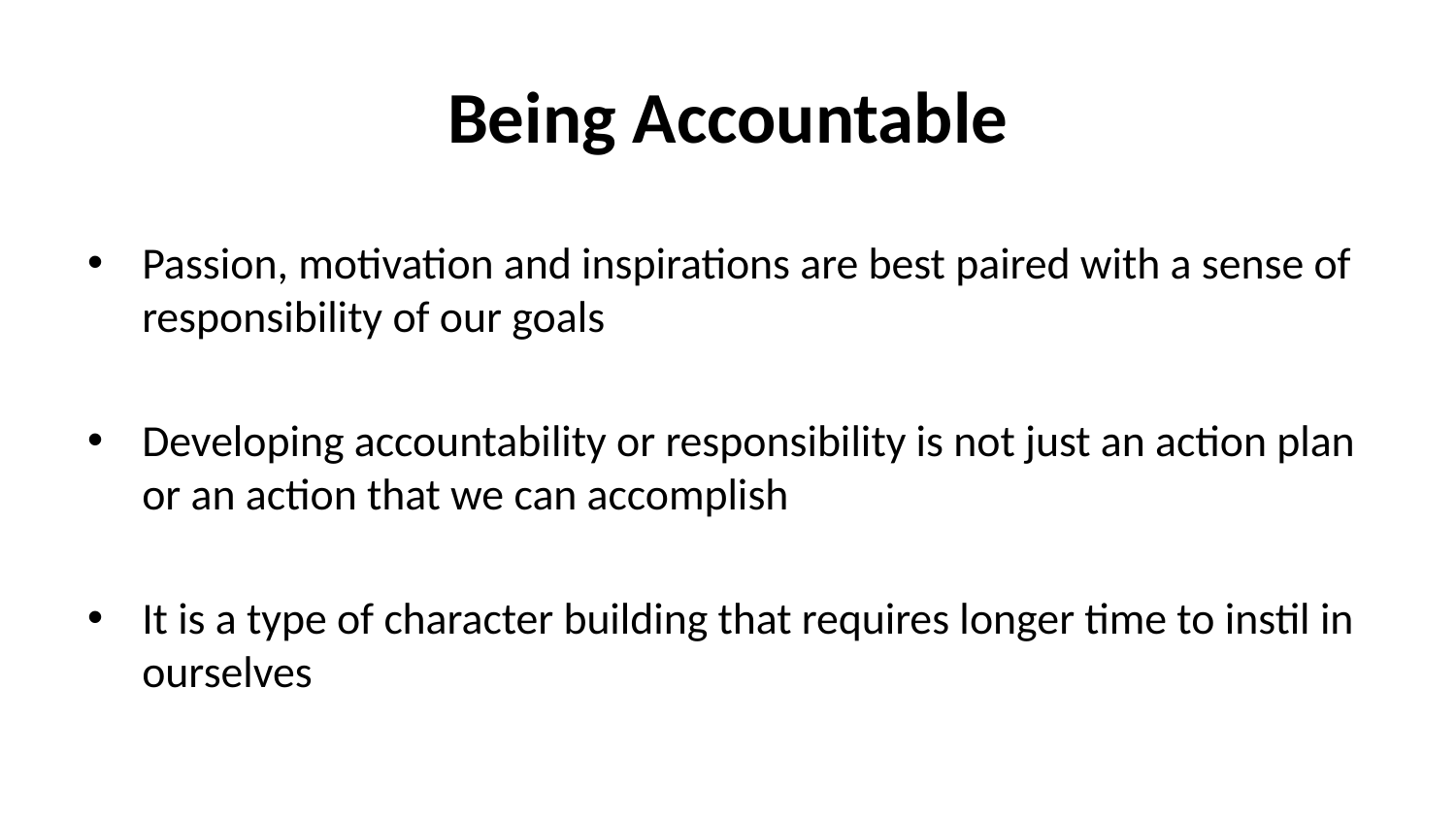

# Being Accountable
Passion, motivation and inspirations are best paired with a sense of responsibility of our goals

Developing accountability or responsibility is not just an action plan or an action that we can accomplish

It is a type of character building that requires longer time to instil in ourselves